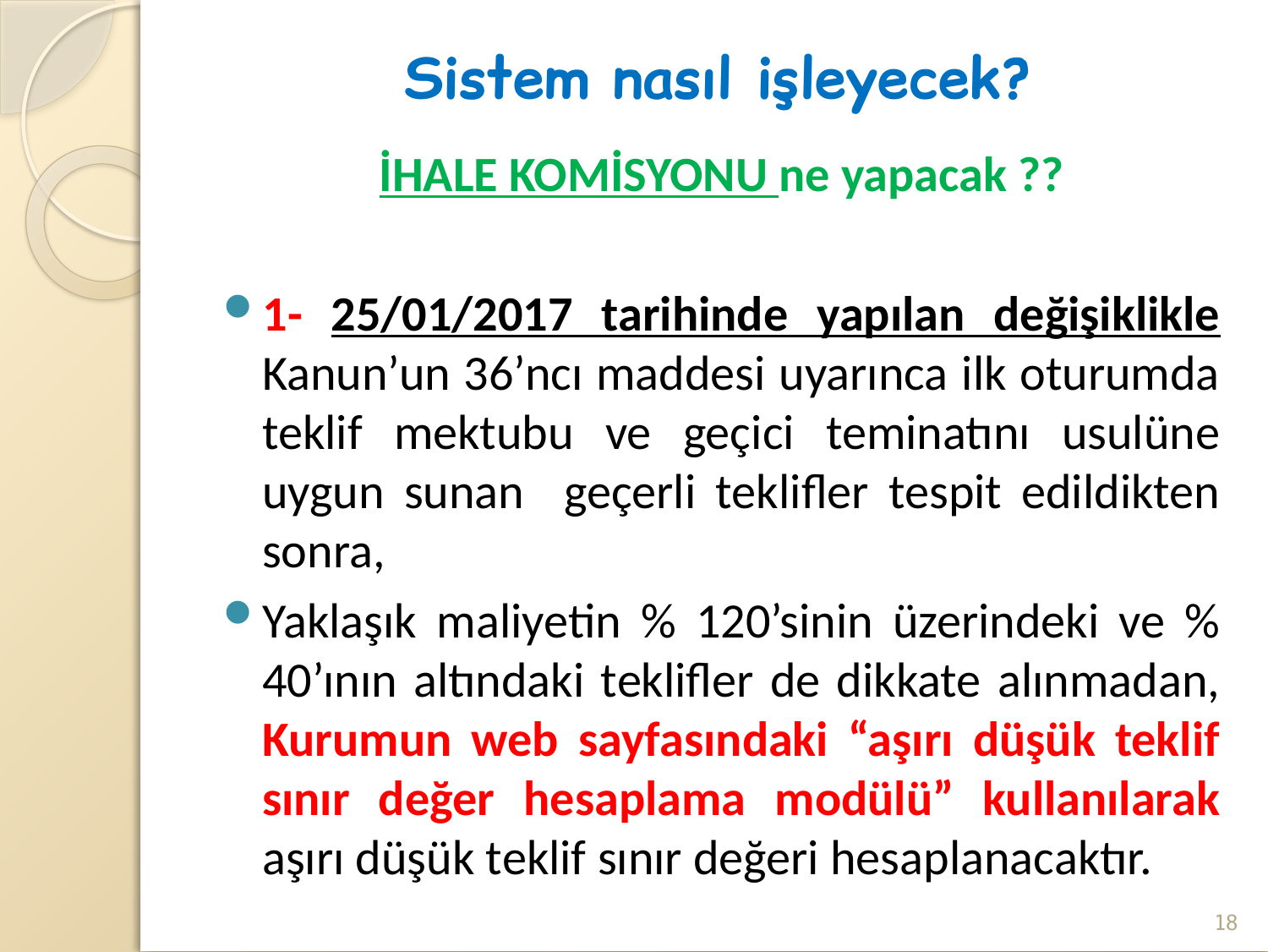

# Sistem nasıl işleyecek?
İHALE KOMİSYONU ne yapacak ??

1- 25/01/2017 tarihinde yapılan değişiklikle Kanun’un 36’ncı maddesi uyarınca ilk oturumda teklif mektubu ve geçici teminatını usulüne uygun sunan  geçerli teklifler tespit edildikten sonra,
Yaklaşık maliyetin % 120’sinin üzerindeki ve % 40’ının altındaki teklifler de dikkate alınmadan, Kurumun web sayfasındaki “aşırı düşük teklif sınır değer hesaplama modülü” kullanılarak aşırı düşük teklif sınır değeri hesaplanacaktır.

18